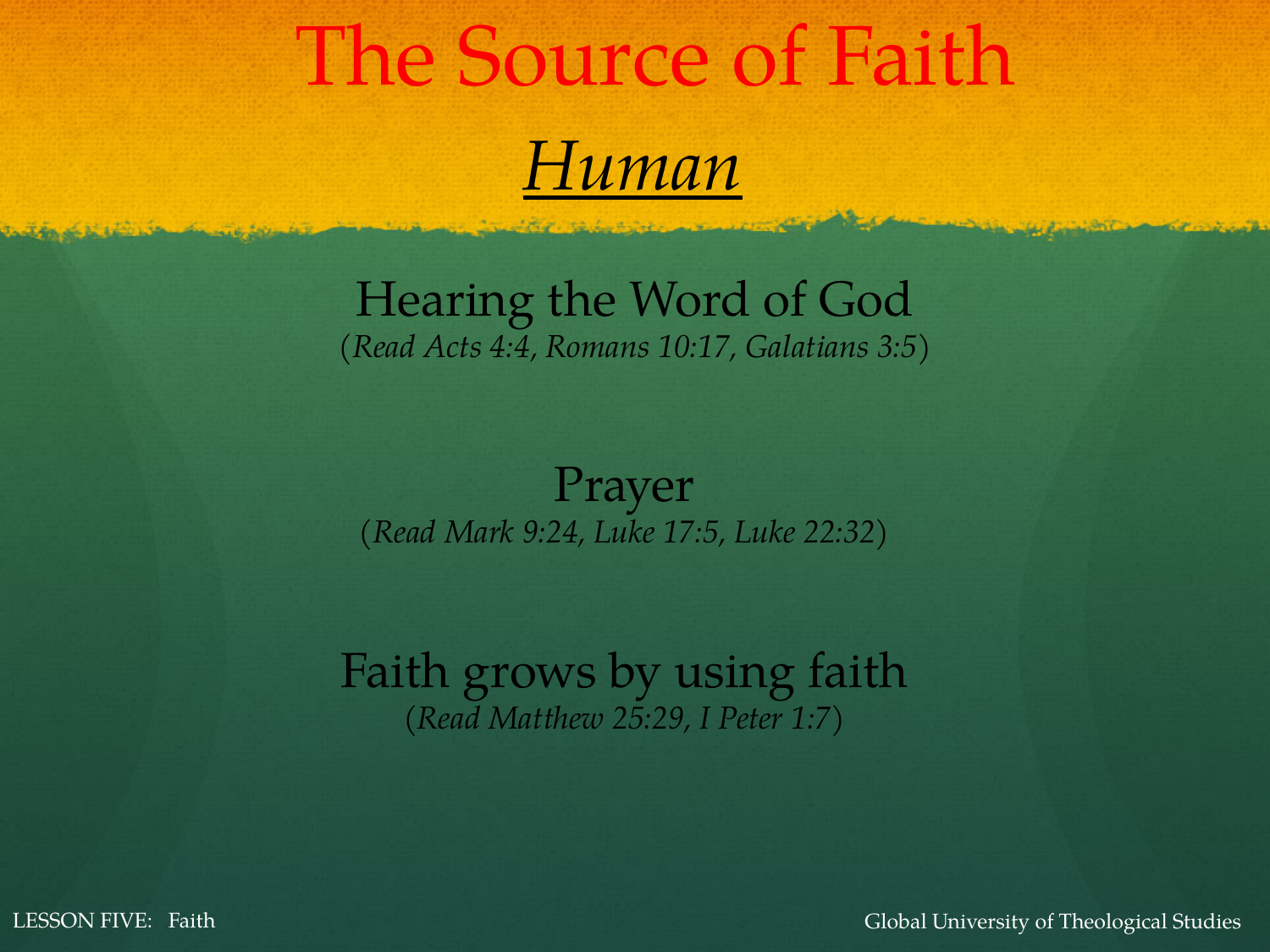

The Source of Faith
Human
Hearing the Word of God
(Read Acts 4:4, Romans 10:17, Galatians 3:5)
Prayer
(Read Mark 9:24, Luke 17:5, Luke 22:32)
Faith grows by using faith
(Read Matthew 25:29, I Peter 1:7)
Global University of Theological Studies
LESSON FIVE:   Faith